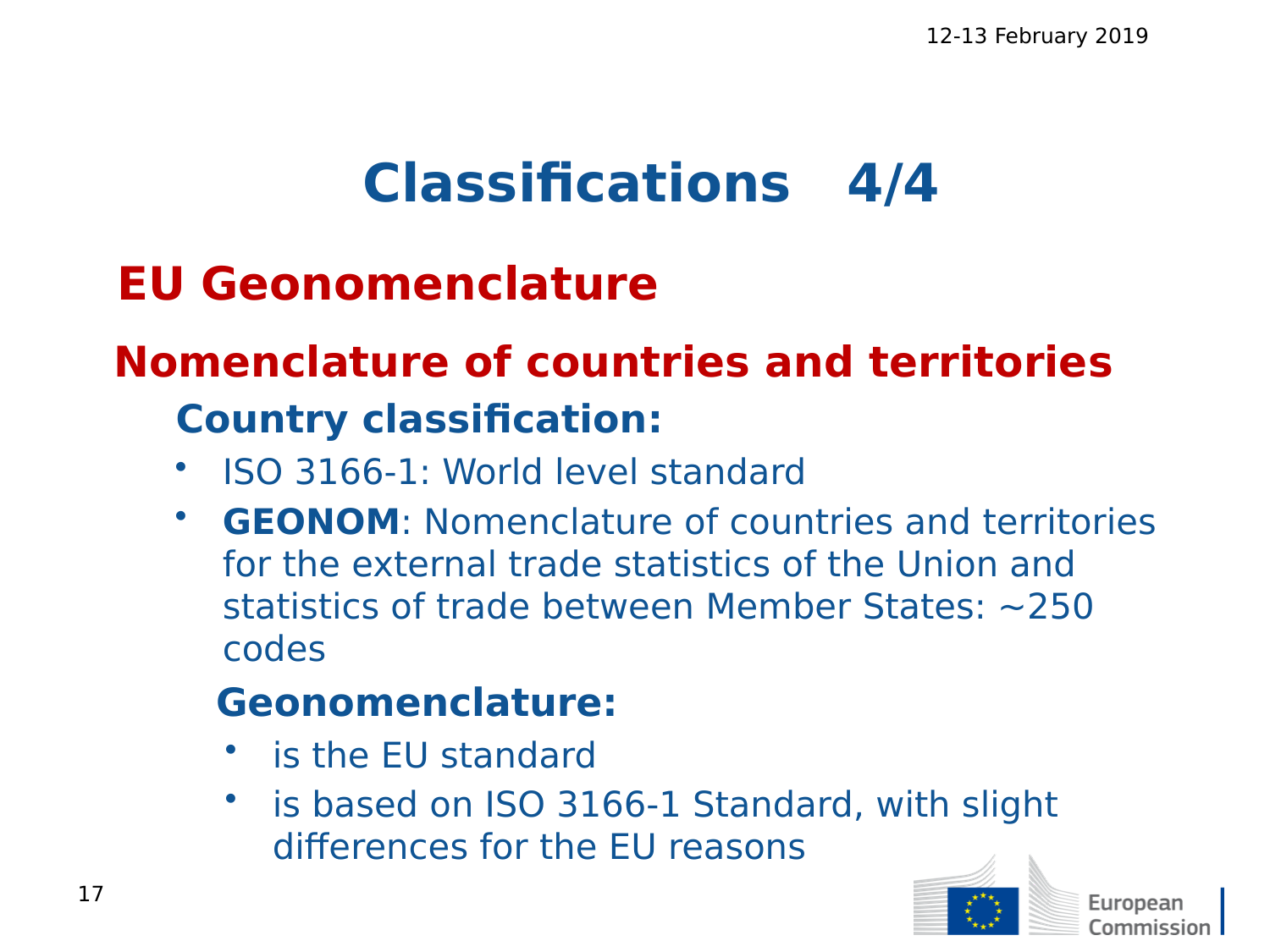

12-13 February 2019
Classifications   4/4
EU Geonomenclature

Nomenclature of countries and territories
Country classification:
ISO 3166-1: World level standard
GEONOM: Nomenclature of countries and territories for the external trade statistics of the Union and statistics of trade between Member States: ~250 codes
Geonomenclature:
is the EU standard
is based on ISO 3166-1 Standard, with slight differences for the EU reasons
17